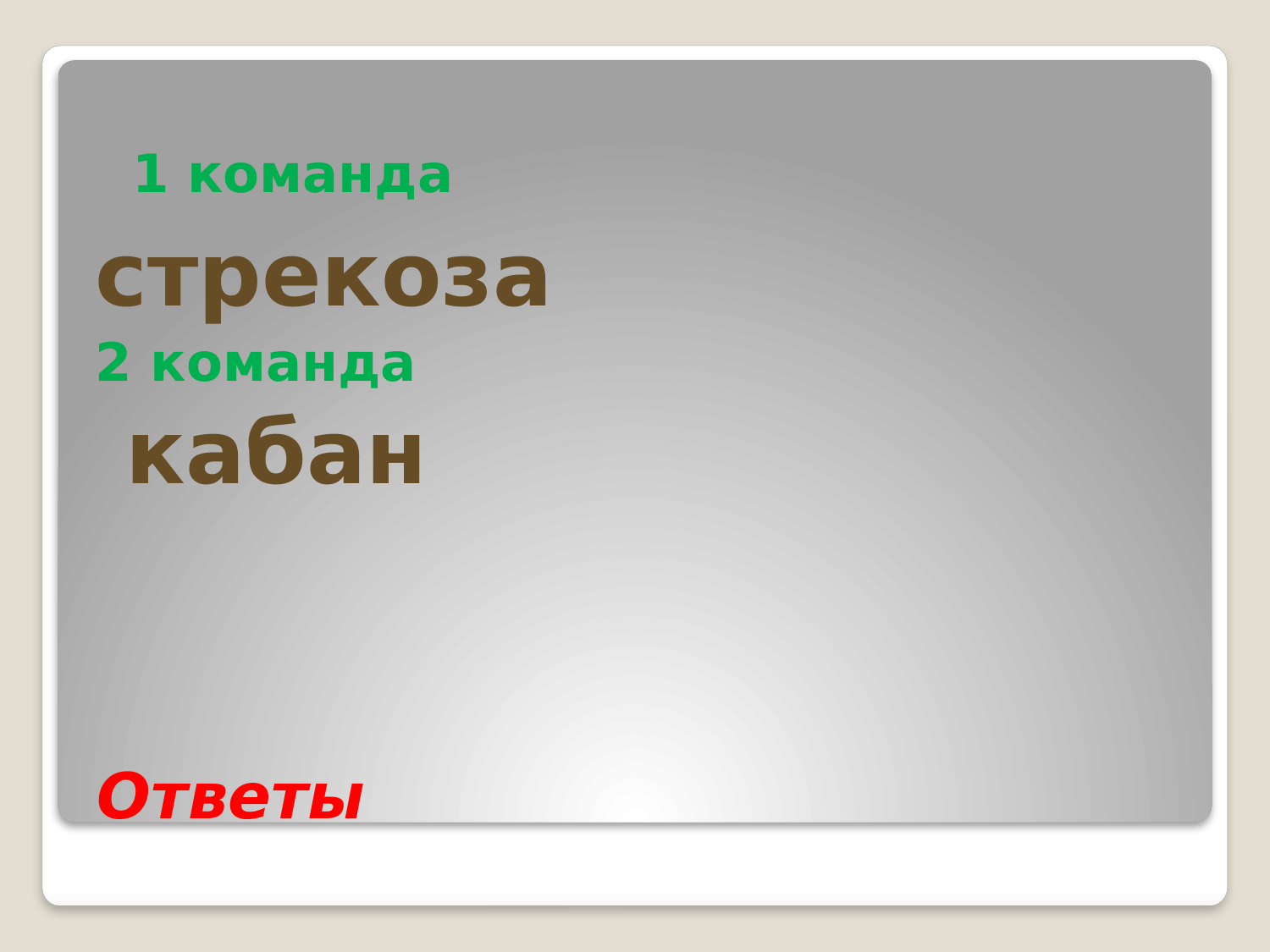

1 команда
стрекоза
2 команда
 кабан
# Ответы